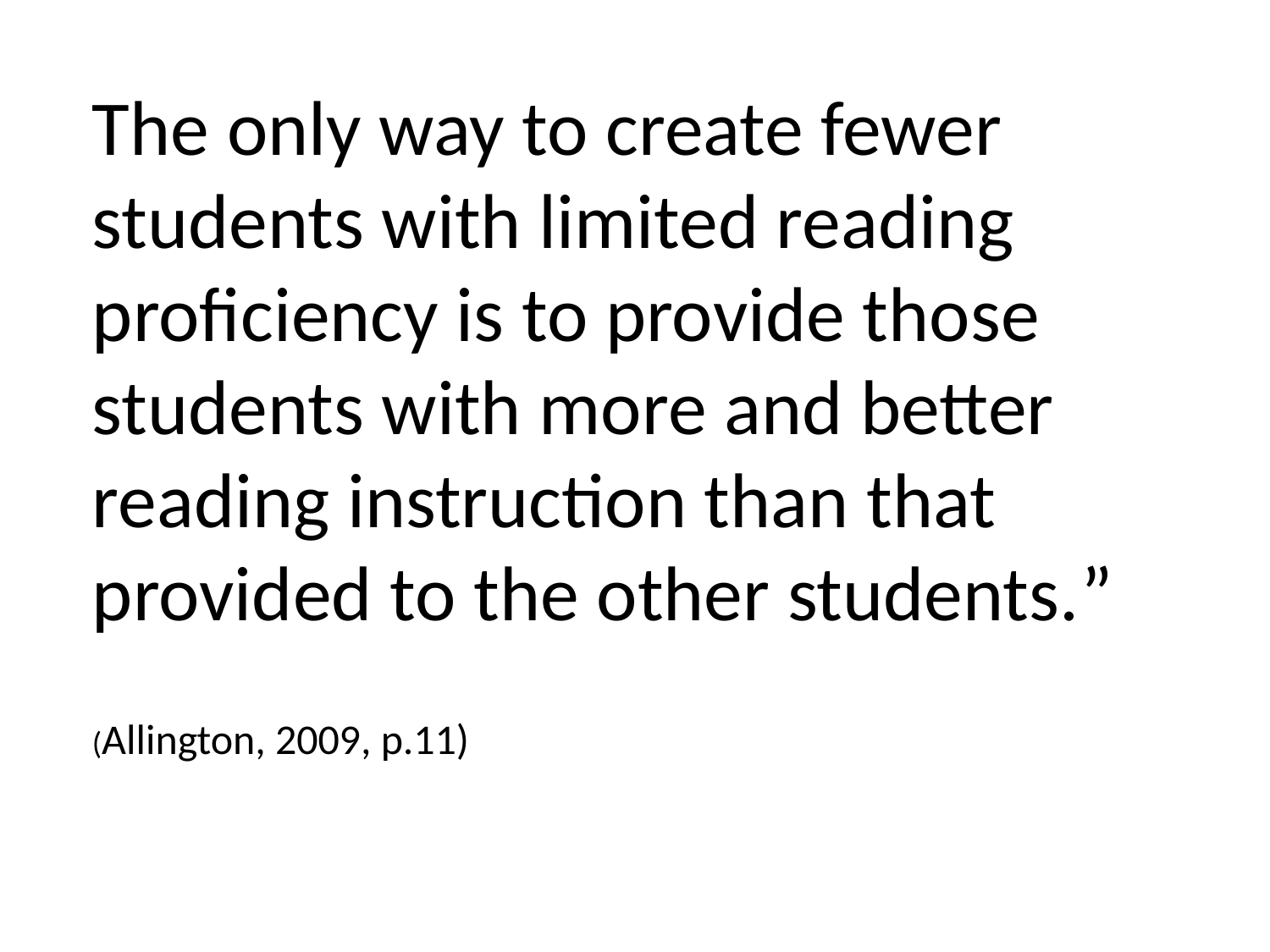

The only way to create fewer students with limited reading proficiency is to provide those students with more and better reading instruction than that provided to the other students.”

(Allington, 2009, p.11)